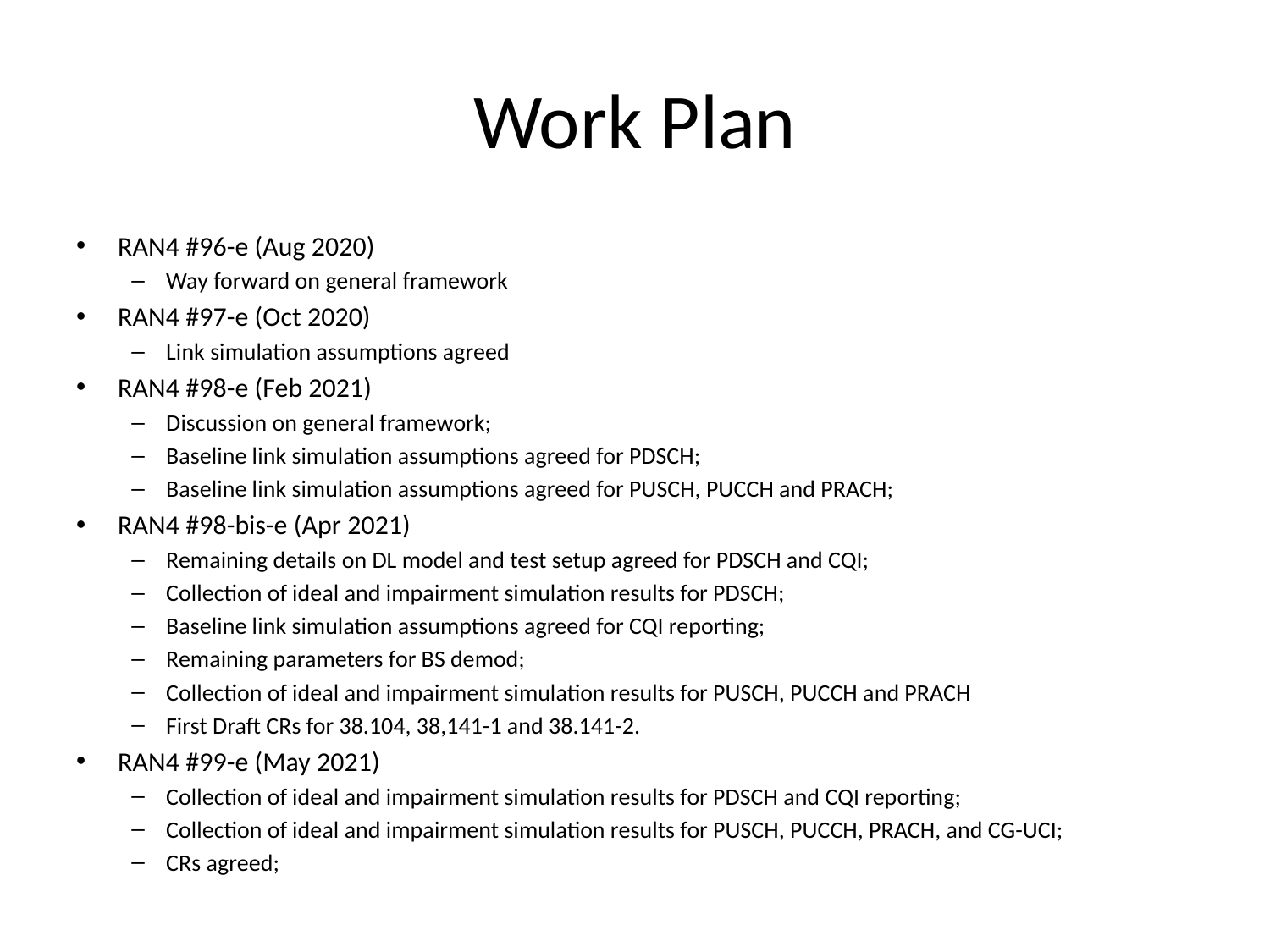

# Work Plan
RAN4 #96-e (Aug 2020)
Way forward on general framework
RAN4 #97-e (Oct 2020)
Link simulation assumptions agreed
RAN4 #98-e (Feb 2021)
Discussion on general framework;
Baseline link simulation assumptions agreed for PDSCH;
Baseline link simulation assumptions agreed for PUSCH, PUCCH and PRACH;
RAN4 #98-bis-e (Apr 2021)
Remaining details on DL model and test setup agreed for PDSCH and CQI;
Collection of ideal and impairment simulation results for PDSCH;
Baseline link simulation assumptions agreed for CQI reporting;
Remaining parameters for BS demod;
Collection of ideal and impairment simulation results for PUSCH, PUCCH and PRACH
First Draft CRs for 38.104, 38,141-1 and 38.141-2.
RAN4 #99-e (May 2021)
Collection of ideal and impairment simulation results for PDSCH and CQI reporting;
Collection of ideal and impairment simulation results for PUSCH, PUCCH, PRACH, and CG-UCI;
CRs agreed;